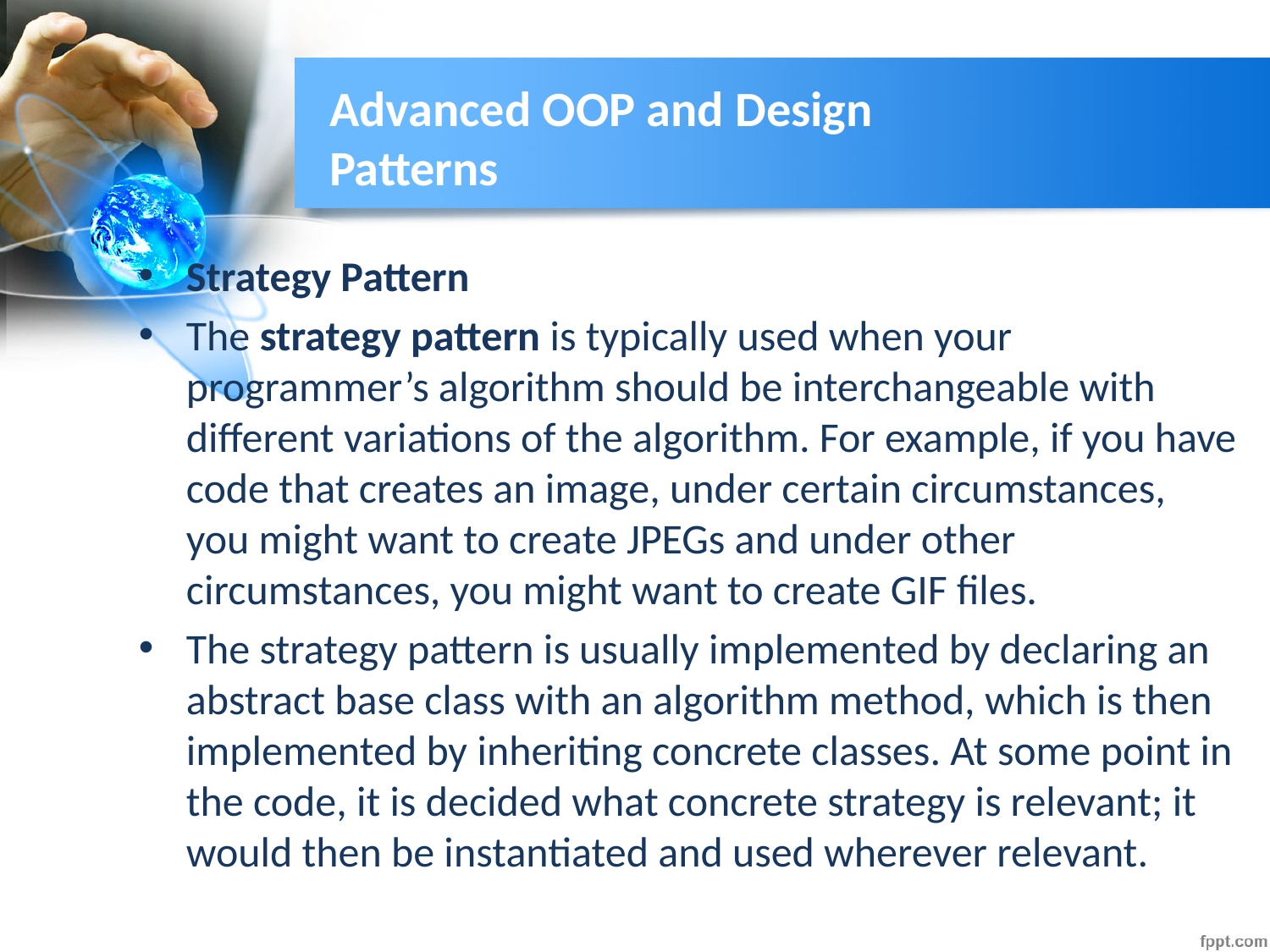

# Advanced OOP and Design Patterns
Strategy Pattern
The strategy pattern is typically used when your programmer’s algorithm should be interchangeable with different variations of the algorithm. For example, if you have code that creates an image, under certain circumstances, you might want to create JPEGs and under other circumstances, you might want to create GIF files.
The strategy pattern is usually implemented by declaring an abstract base class with an algorithm method, which is then implemented by inheriting concrete classes. At some point in the code, it is decided what concrete strategy is relevant; it would then be instantiated and used wherever relevant.